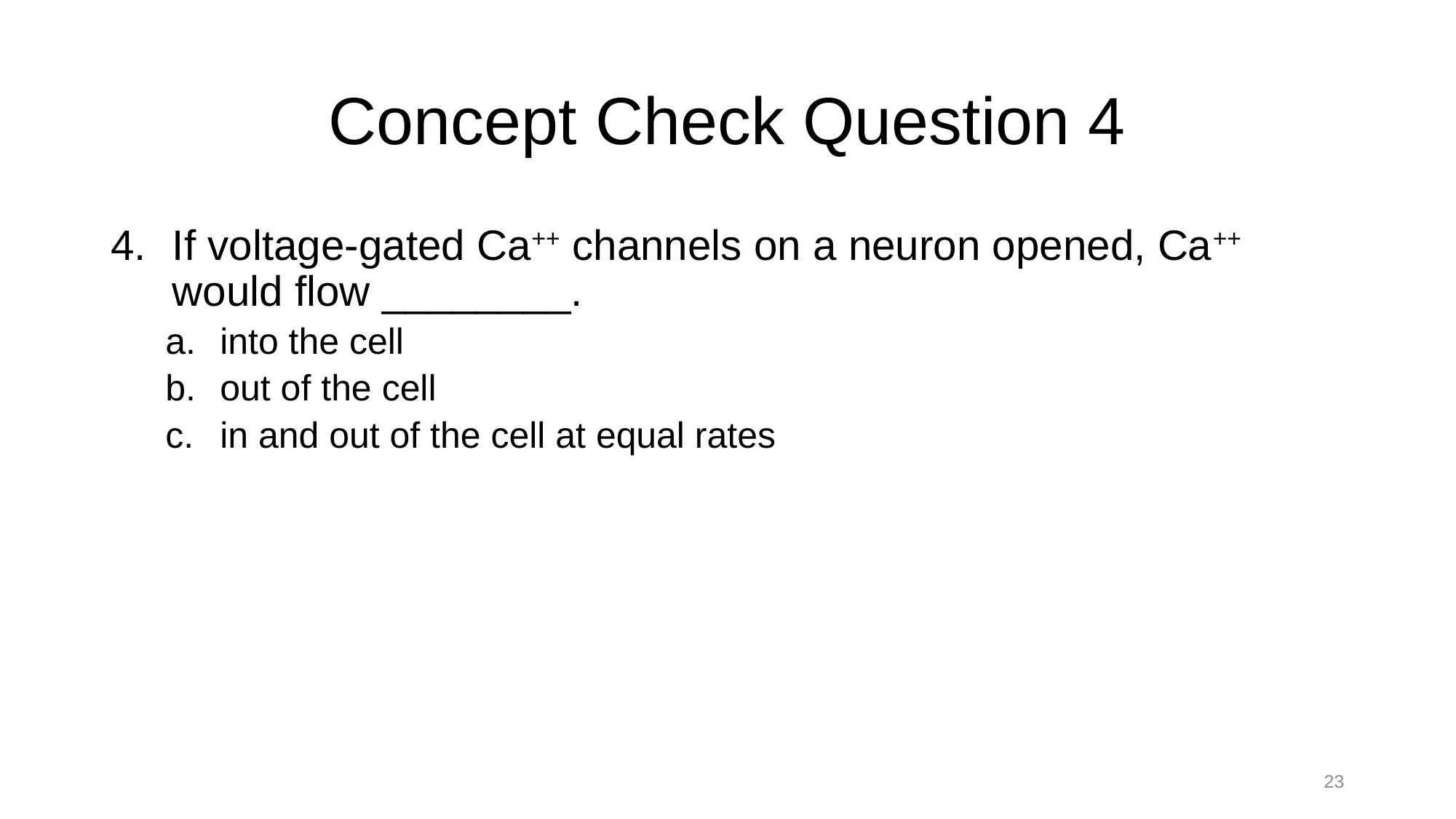

# Concept Check Question 4
If voltage-gated Ca++ channels on a neuron opened, Ca++ would flow ________.
into the cell
out of the cell
in and out of the cell at equal rates

23